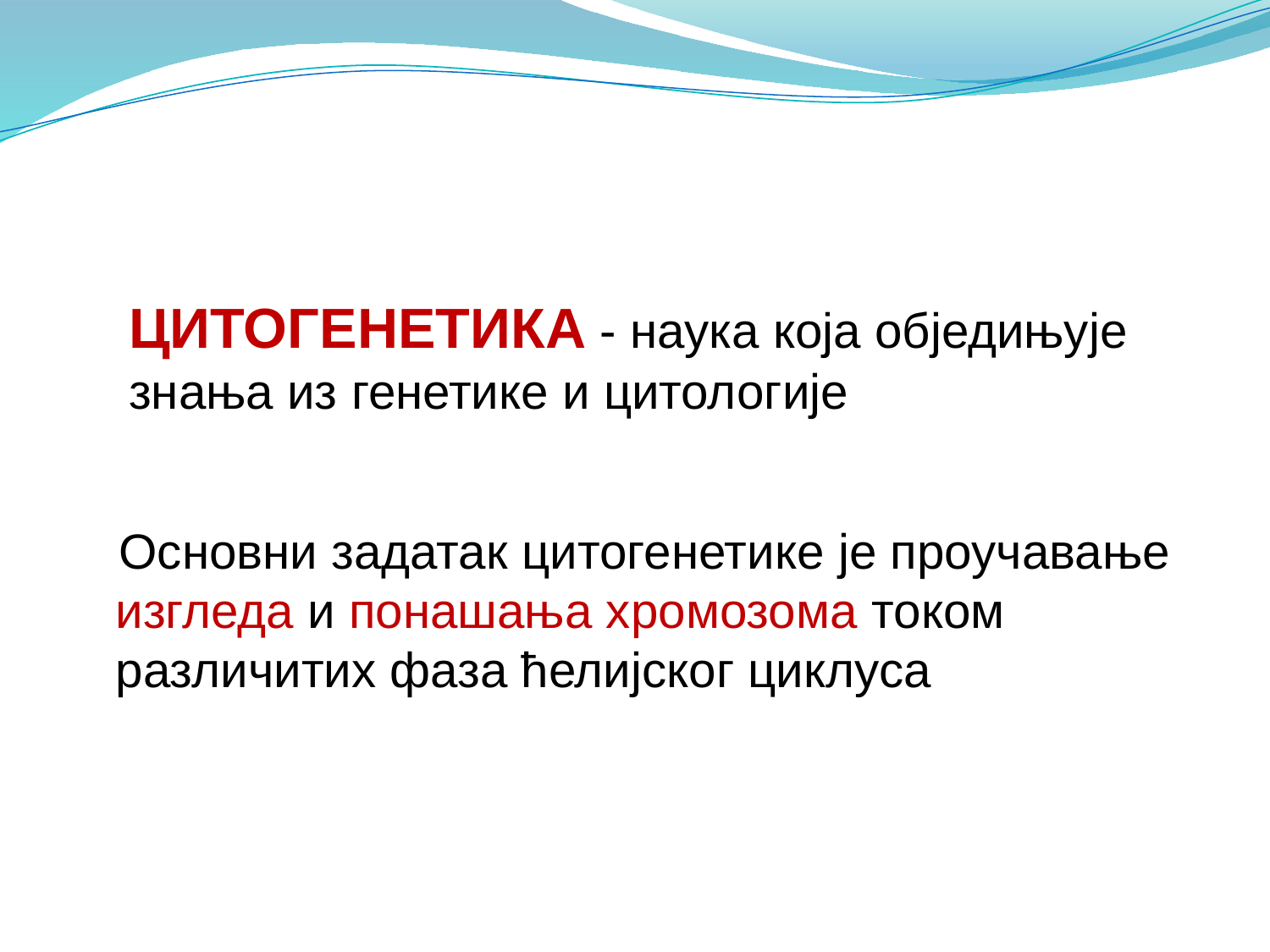

ЦИТОГЕНЕТИКА - наука која обједињује знања из генетике и цитологије

   Основни задатак цитогенетике је проучавање изгледа и понашања хромозома током различитих фаза ћелијског циклуса